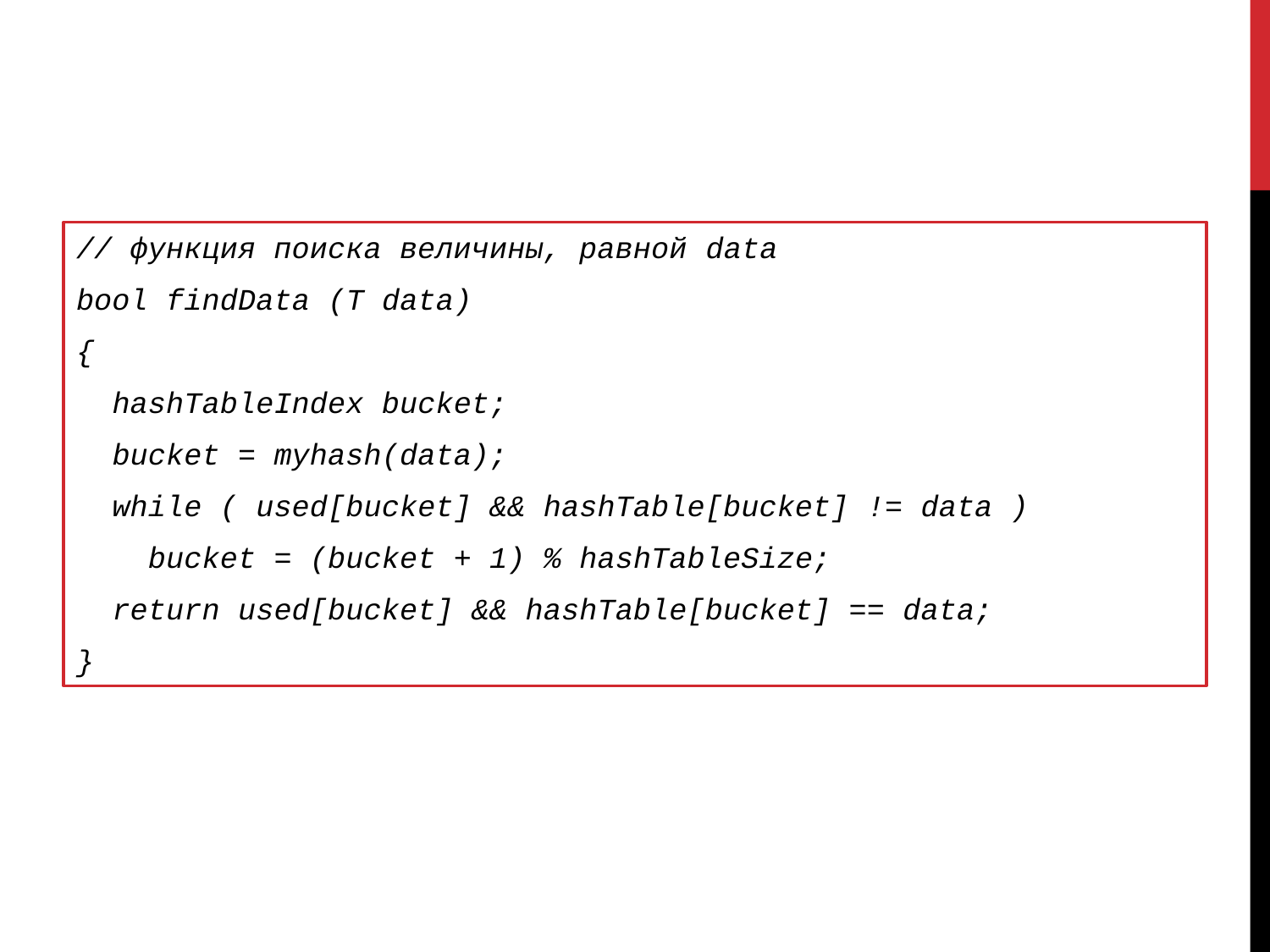

// функция поиска величины, равной data
bool findData (T data)
{
  hashTableIndex bucket;
  bucket = myhash(data);
  while ( used[bucket] && hashTable[bucket] != data )
    bucket = (bucket + 1) % hashTableSize;
  return used[bucket] && hashTable[bucket] == data;
}